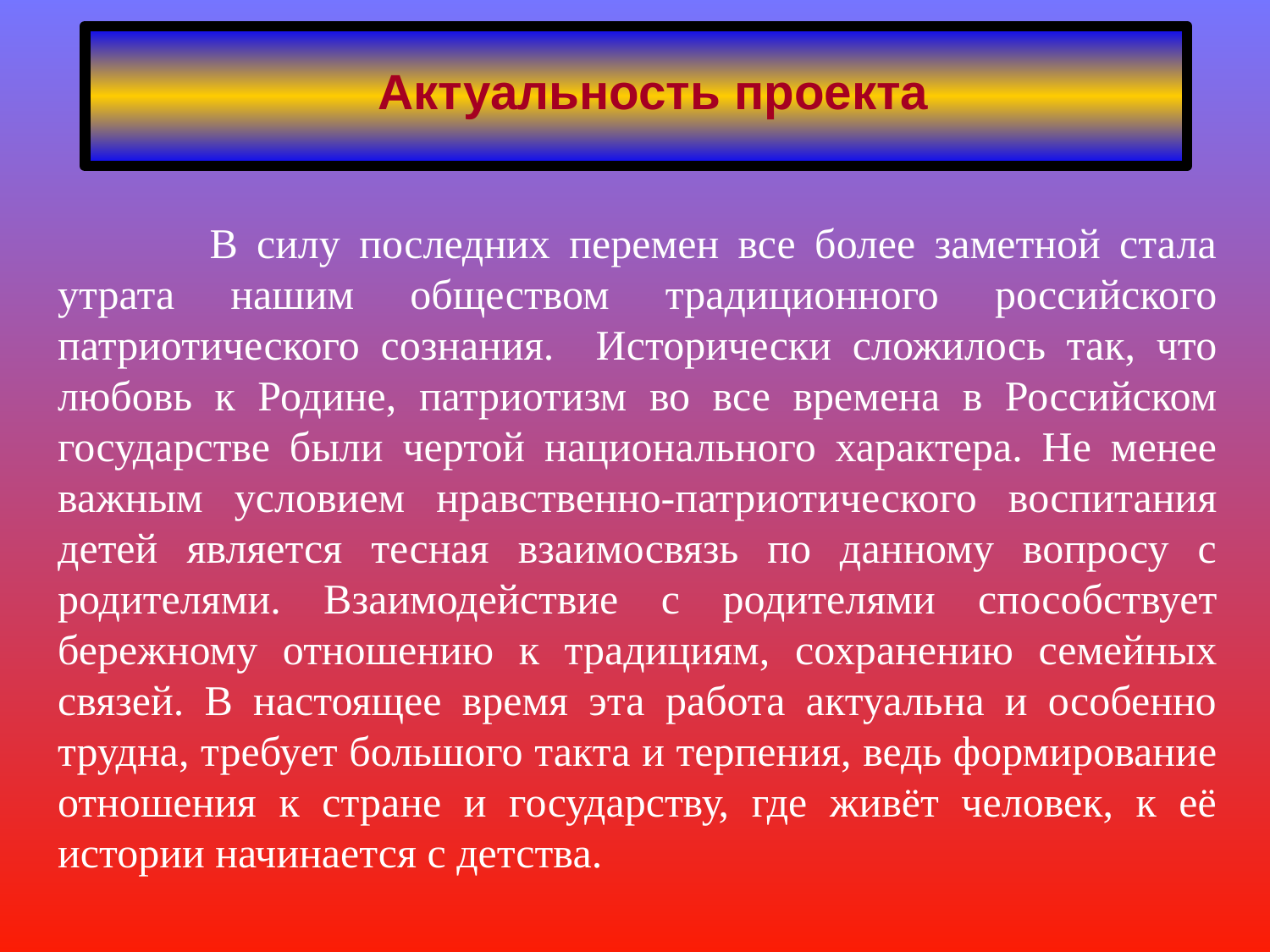

Актуальность проекта
        В силу последних перемен все более заметной стала утрата нашим обществом традиционного российского патриотического сознания.  Исторически сложилось так, что любовь к Родине, патриотизм во все времена в Российском государстве были чертой национального характера. Не менее важным условием нравственно-патриотического воспитания детей является тесная взаимосвязь по данному вопросу с родителями. Взаимодействие с родителями способствует бережному отношению к традициям, сохранению семейных связей. В настоящее время эта работа актуальна и особенно трудна, требует большого такта и терпения, ведь формирование отношения к стране и государству, где живёт человек, к её истории начинается с детства.